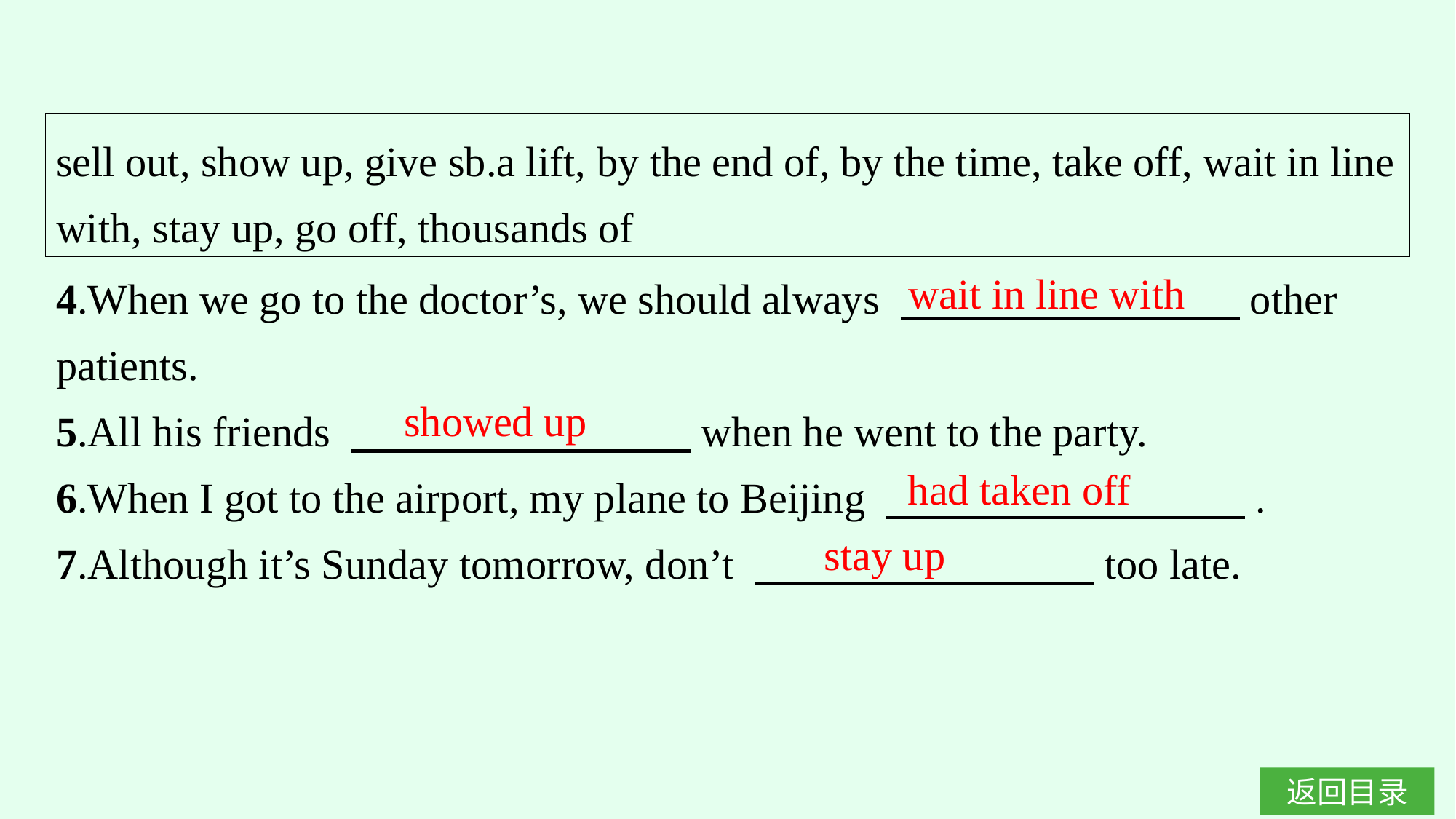

sell out, show up, give sb.a lift, by the end of, by the time, take off, wait in line with, stay up, go off, thousands of
4.When we go to the doctor’s, we should always 　　　　　　　　other patients.
5.All his friends 　　　　　　　　when he went to the party.
6.When I got to the airport, my plane to Beijing 　　　　           　　.
7.Although it’s Sunday tomorrow, don’t 　　　　　　　　too late.
wait in line with
showed up
had taken off
stay up